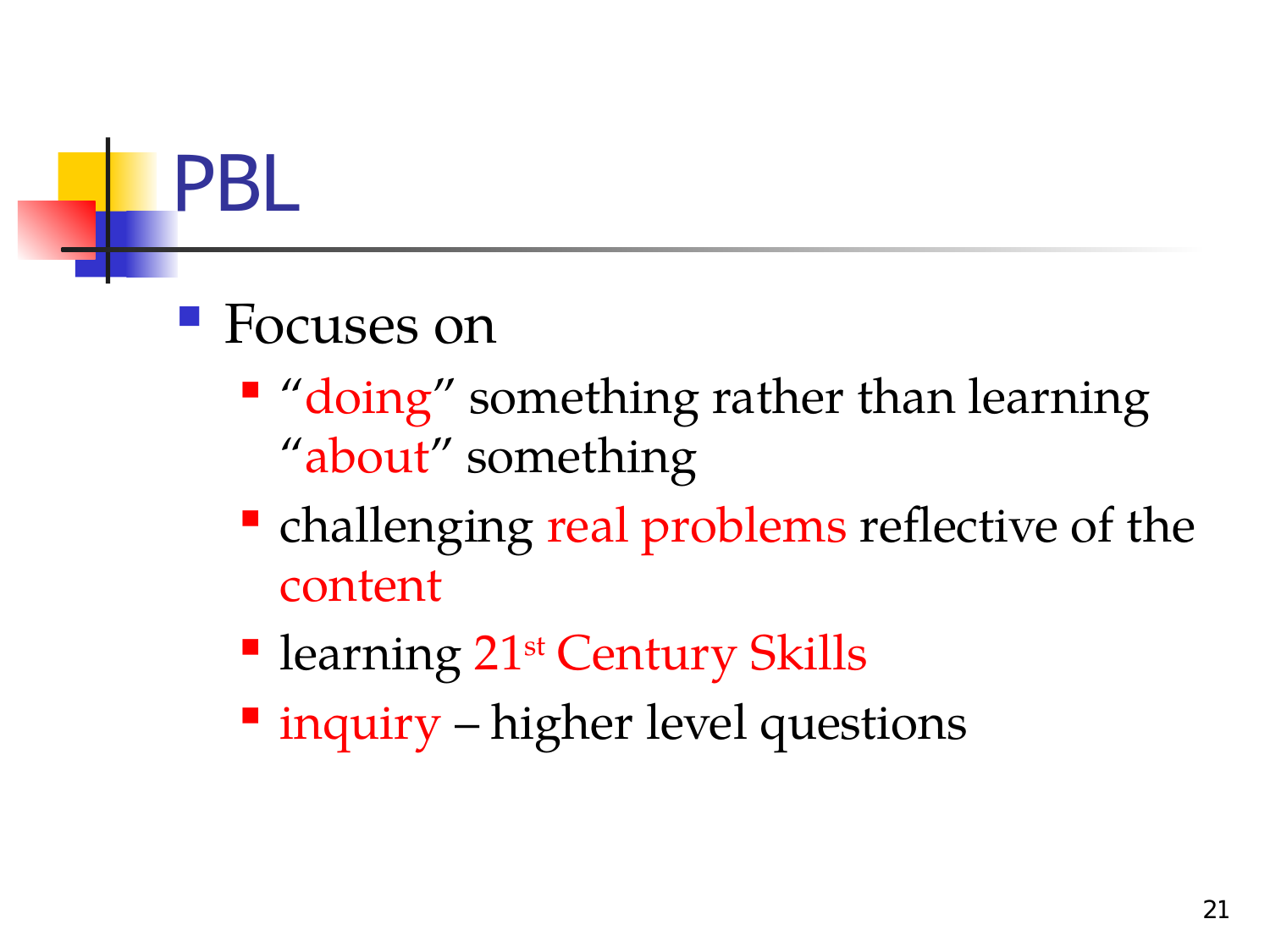

# PBL
Focuses on
“doing” something rather than learning “about” something
challenging real problems reflective of the content
learning 21st Century Skills
inquiry – higher level questions

21